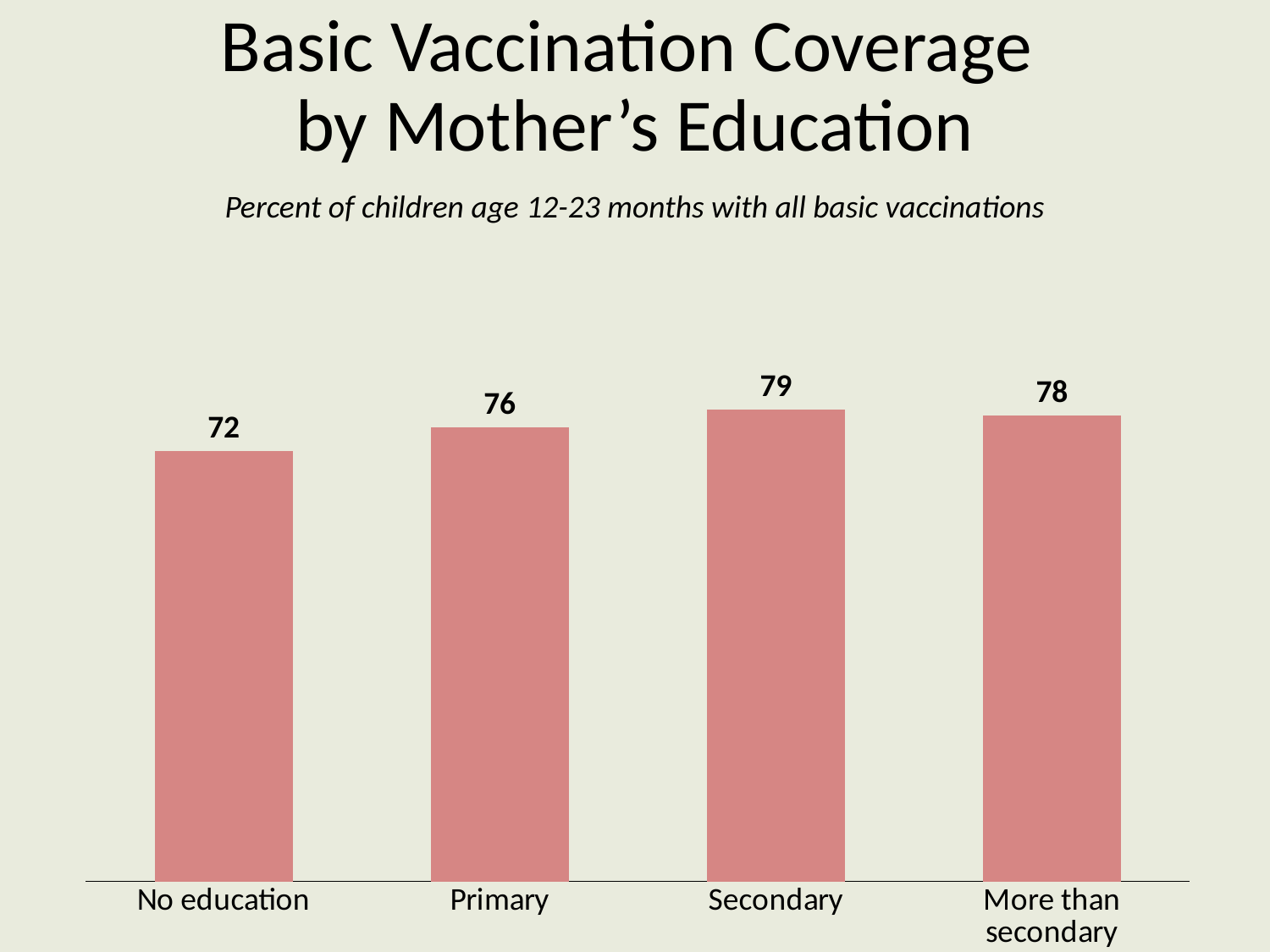

# Basic Vaccination Coverage by Mother’s Education
Percent of children age 12-23 months with all basic vaccinations

### Chart

| Category | Column1 |
|---|---|
| No education | 72.0 |
| Primary | 76.0 |
| Secondary | 79.0 |
| More than secondary | 78.0 |